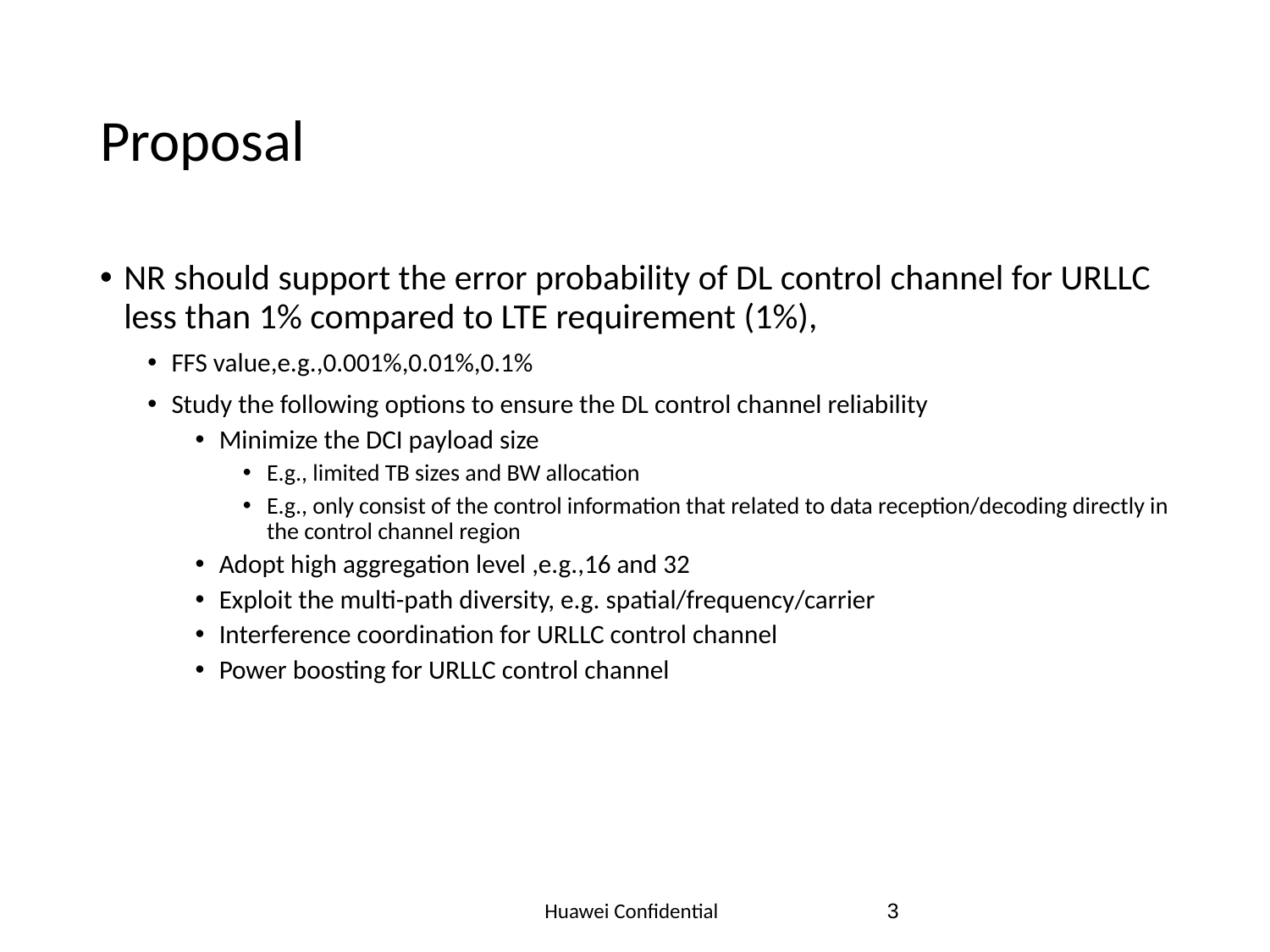

# Proposal
NR should support the error probability of DL control channel for URLLC less than 1% compared to LTE requirement (1%),
FFS value,e.g.,0.001%,0.01%,0.1%
Study the following options to ensure the DL control channel reliability
Minimize the DCI payload size
E.g., limited TB sizes and BW allocation
E.g., only consist of the control information that related to data reception/decoding directly in the control channel region
Adopt high aggregation level ,e.g.,16 and 32
Exploit the multi-path diversity, e.g. spatial/frequency/carrier
Interference coordination for URLLC control channel
Power boosting for URLLC control channel